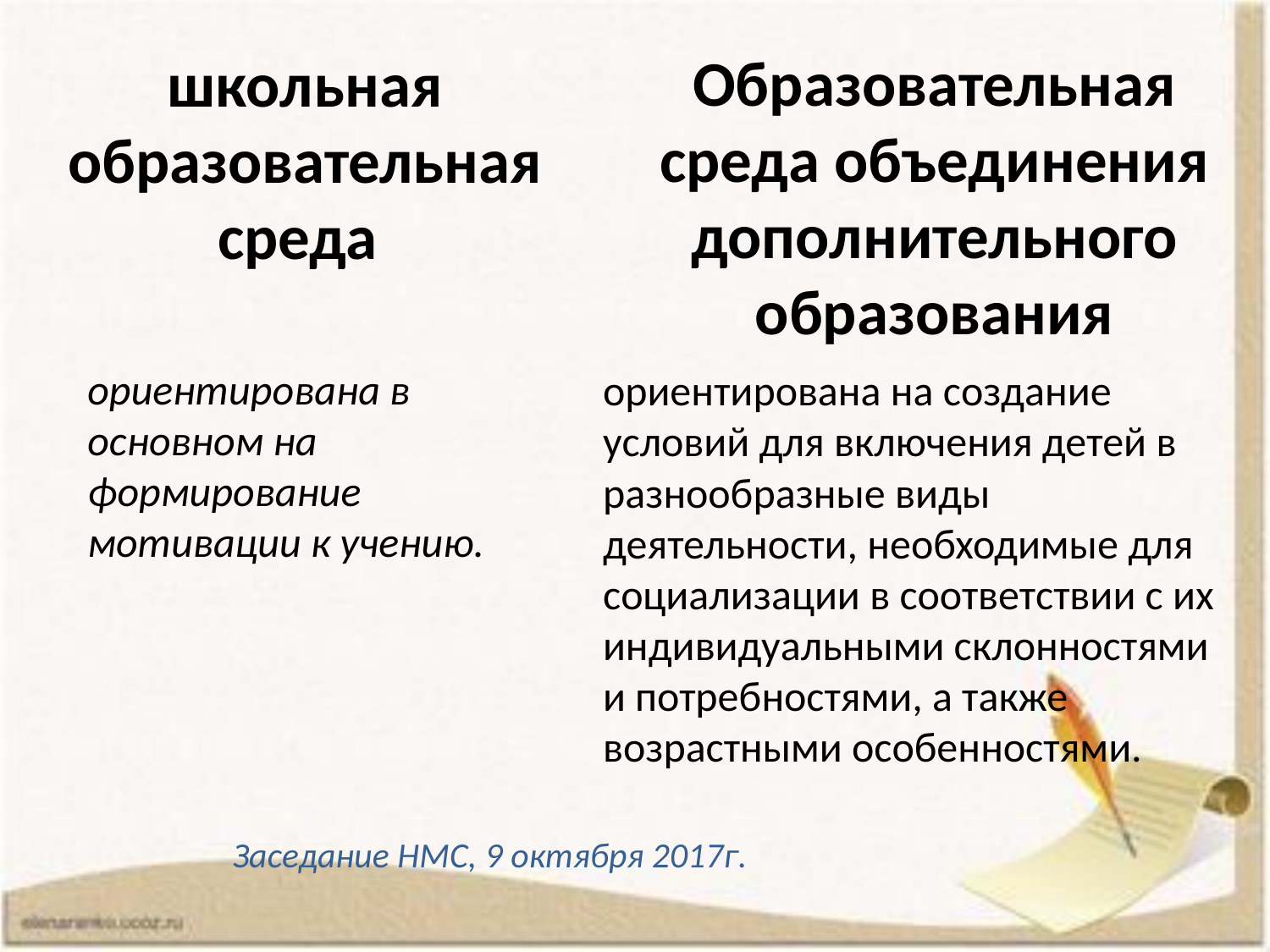

Образовательная среда объединения дополнительного образования
# школьная образовательная среда
ориентирована в основном на формирование мотивации к учению.
ориентирована на создание условий для включения детей в разнообразные виды деятельности, необходимые для социализации в соответствии с их индивидуальными склонностями и потребностями, а также возрастными особенностями.
Заседание НМС, 9 октября 2017г.